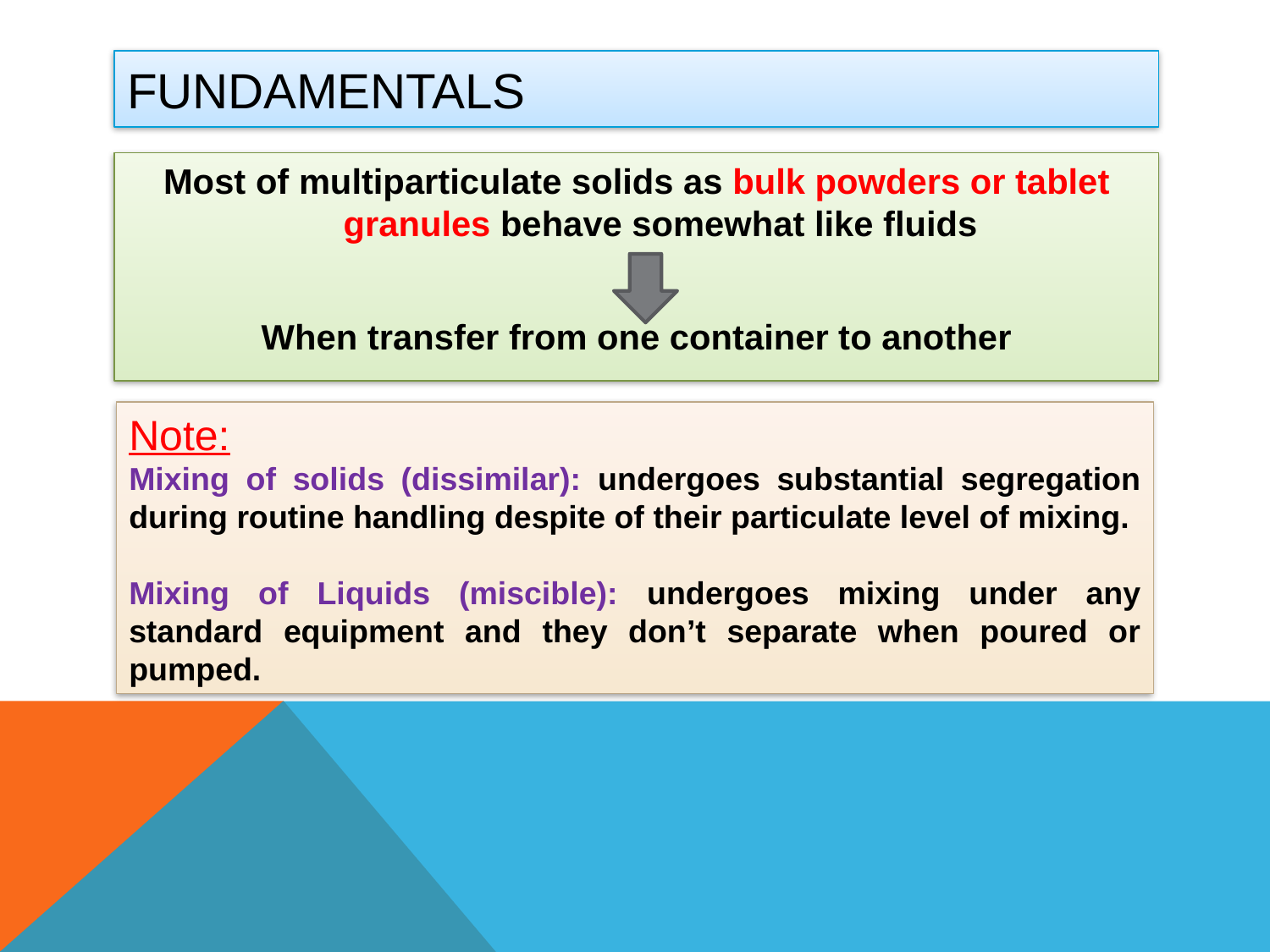

# Fundamentals
Most of multiparticulate solids as bulk powders or tablet granules behave somewhat like fluids

When transfer from one container to another

Note:
Mixing of solids (dissimilar): undergoes substantial segregation during routine handling despite of their particulate level of mixing.

Mixing of Liquids (miscible): undergoes mixing under any standard equipment and they don’t separate when poured or pumped.